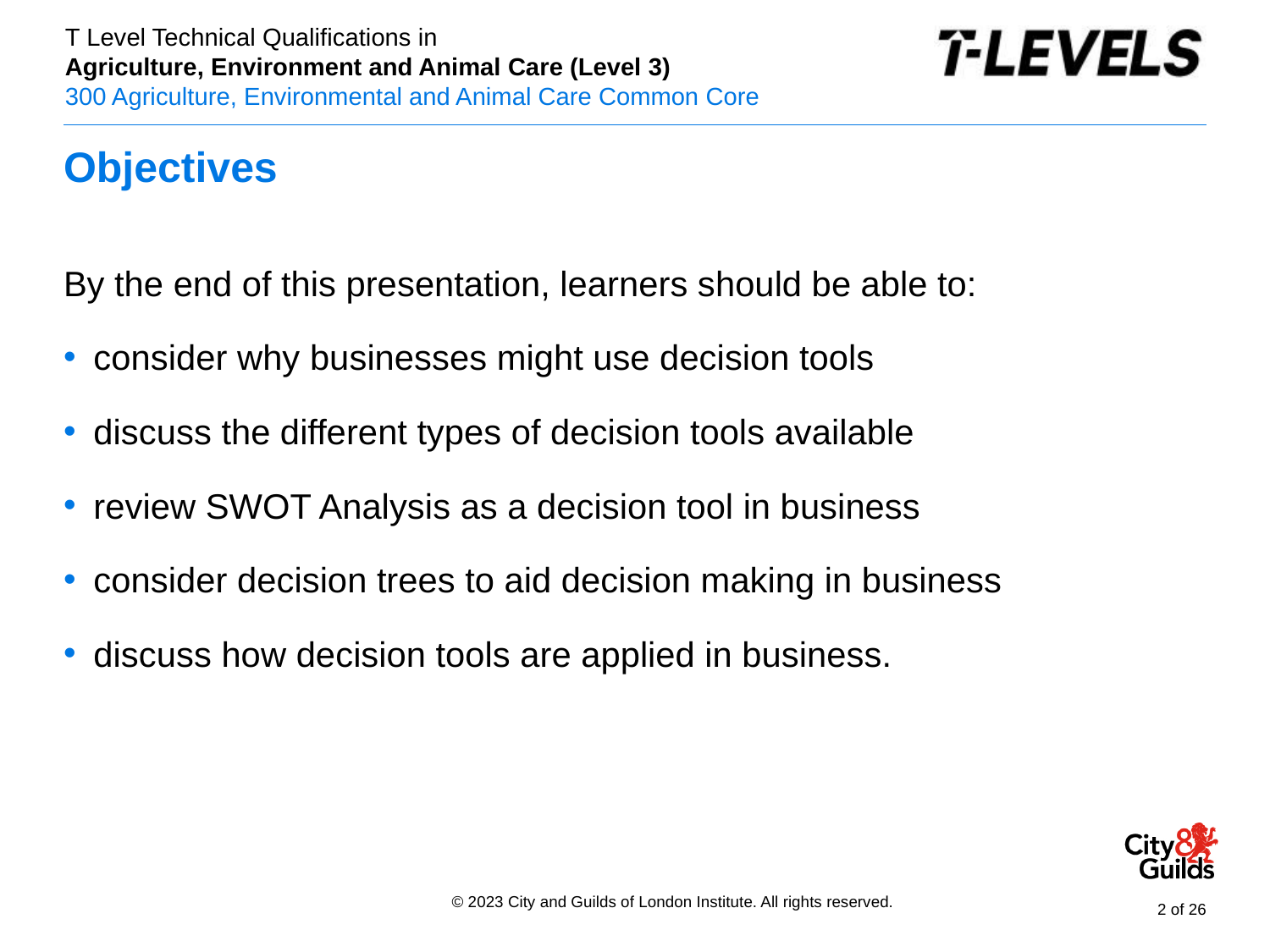

# Objectives

By the end of this presentation, learners should be able to:
consider why businesses might use decision tools
discuss the different types of decision tools available
review SWOT Analysis as a decision tool in business
consider decision trees to aid decision making in business
discuss how decision tools are applied in business.